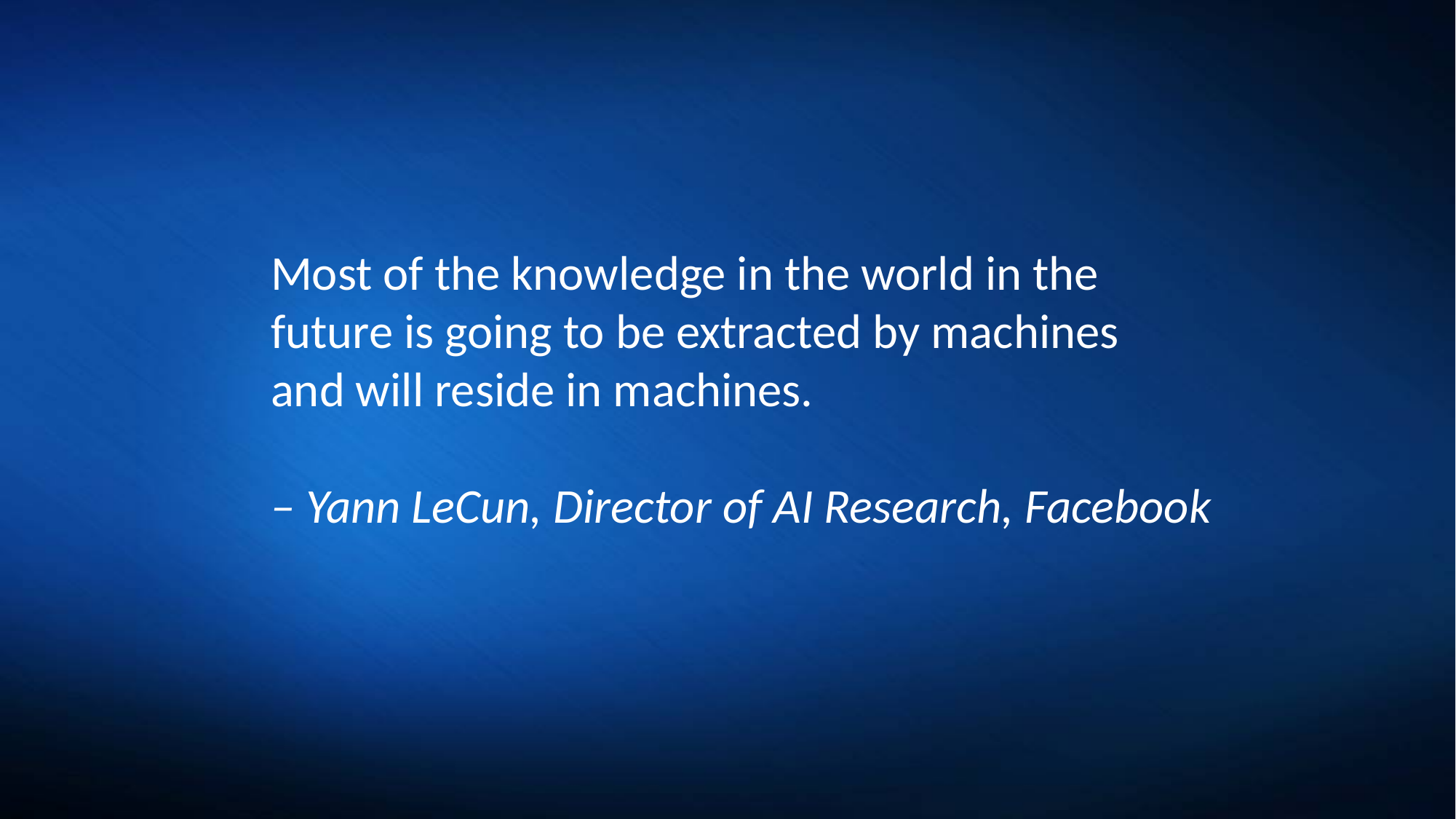

Most of the knowledge in the world in the
future is going to be extracted by machines
and will reside in machines.

– Yann LeCun, Director of AI Research, Facebook